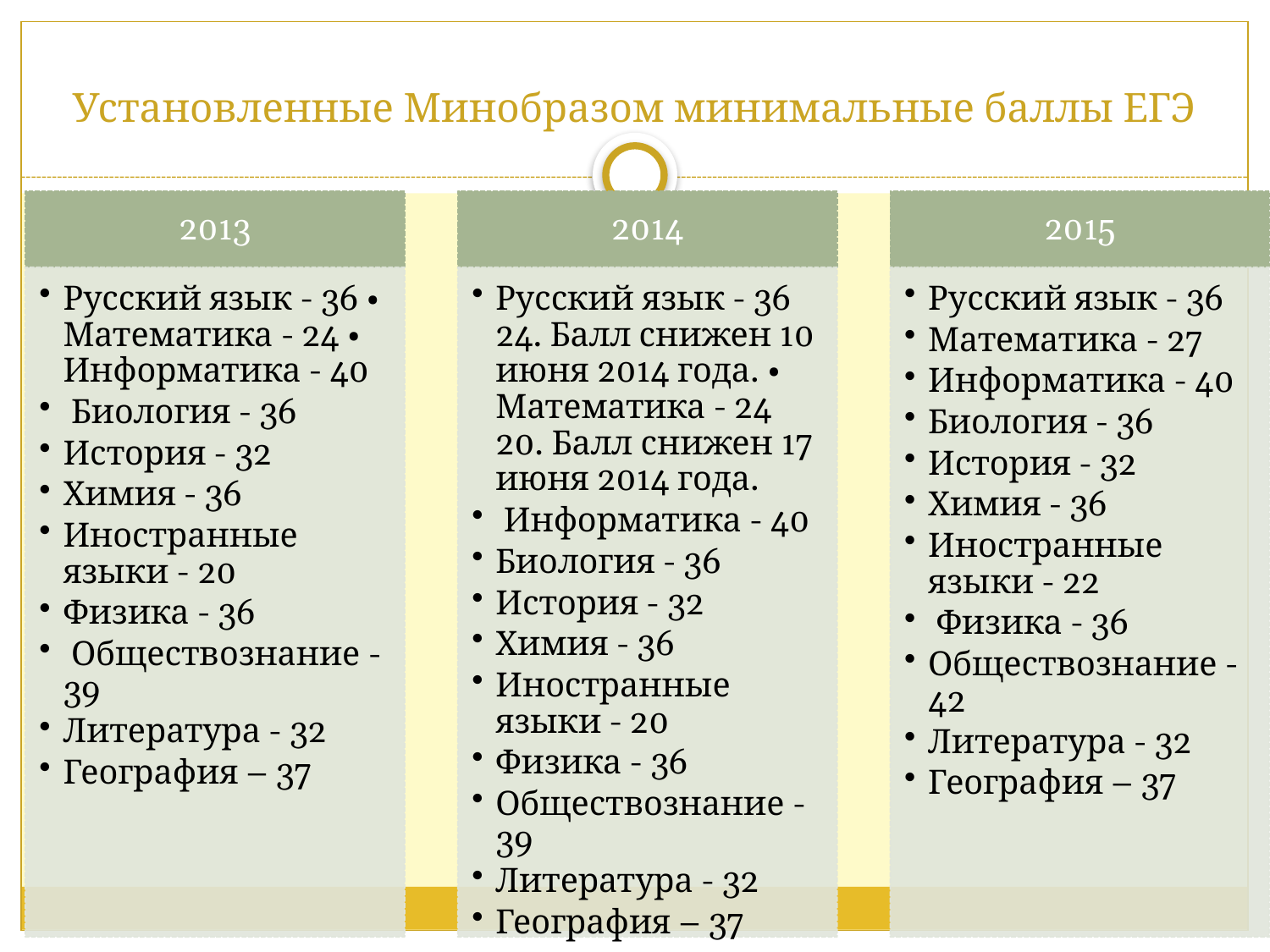

# Установленные Минобразом минимальные баллы ЕГЭ
2013
Русский язык - 36 • Математика - 24 • Информатика - 40
 Биология - 36
История - 32
Химия - 36
Иностранные языки - 20
Физика - 36
 Обществознание - 39
Литература - 32
География – 37
2014
Русский язык - 36 24. Балл снижен 10 июня 2014 года. • Математика - 24 20. Балл снижен 17 июня 2014 года.
 Информатика - 40
Биология - 36
История - 32
Химия - 36
Иностранные языки - 20
Физика - 36
Обществознание - 39
Литература - 32
География – 37
2015
Русский язык - 36
Математика - 27
Информатика - 40
Биология - 36
История - 32
Химия - 36
Иностранные языки - 22
 Физика - 36
Обществознание - 42
Литература - 32
География – 37